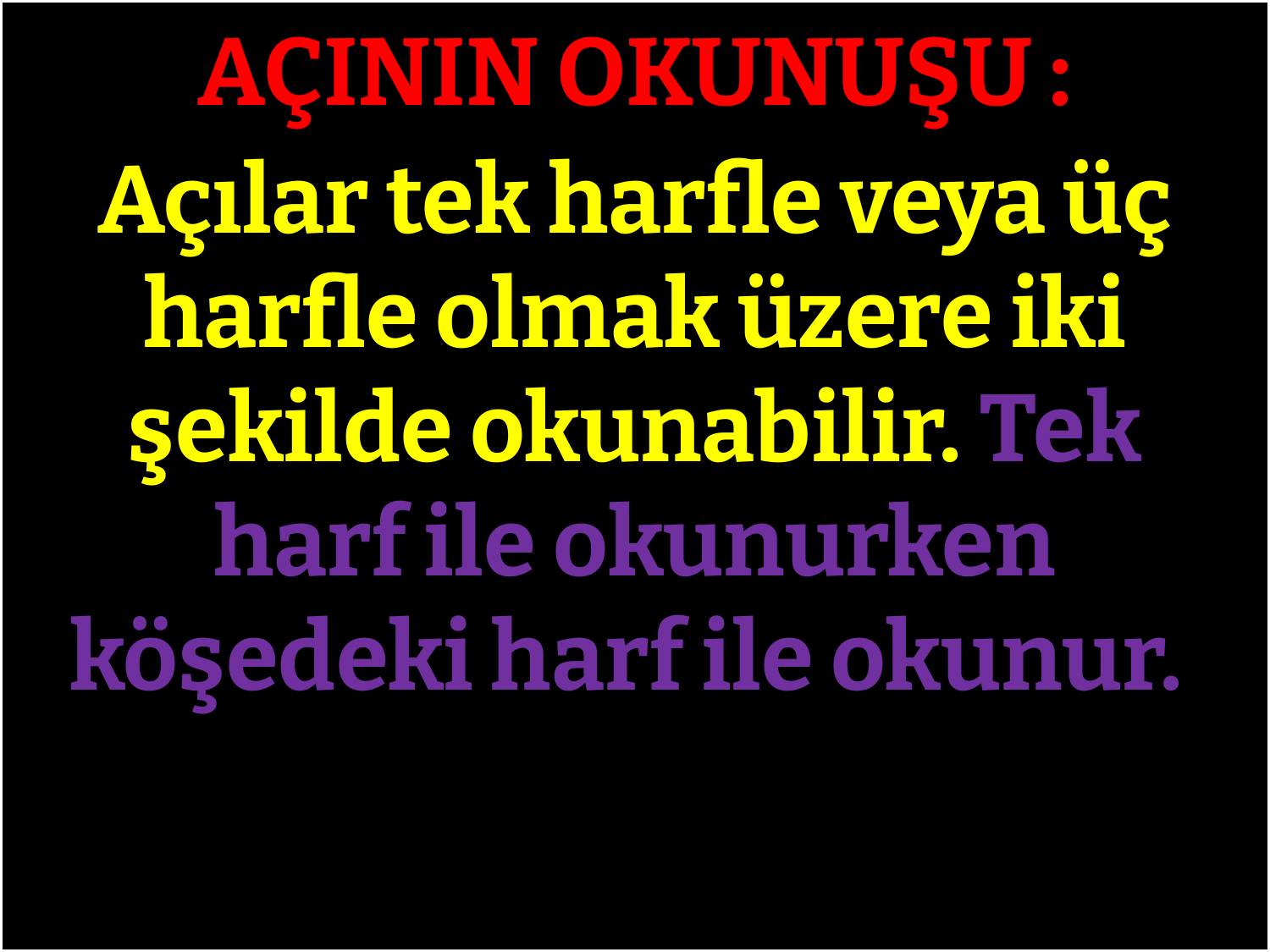

AÇININ OKUNUŞU :
Açılar tek harfle veya üç harfle olmak üzere iki şekilde okunabilir. Tek harf ile okunurken köşedeki harf ile okunur.
#